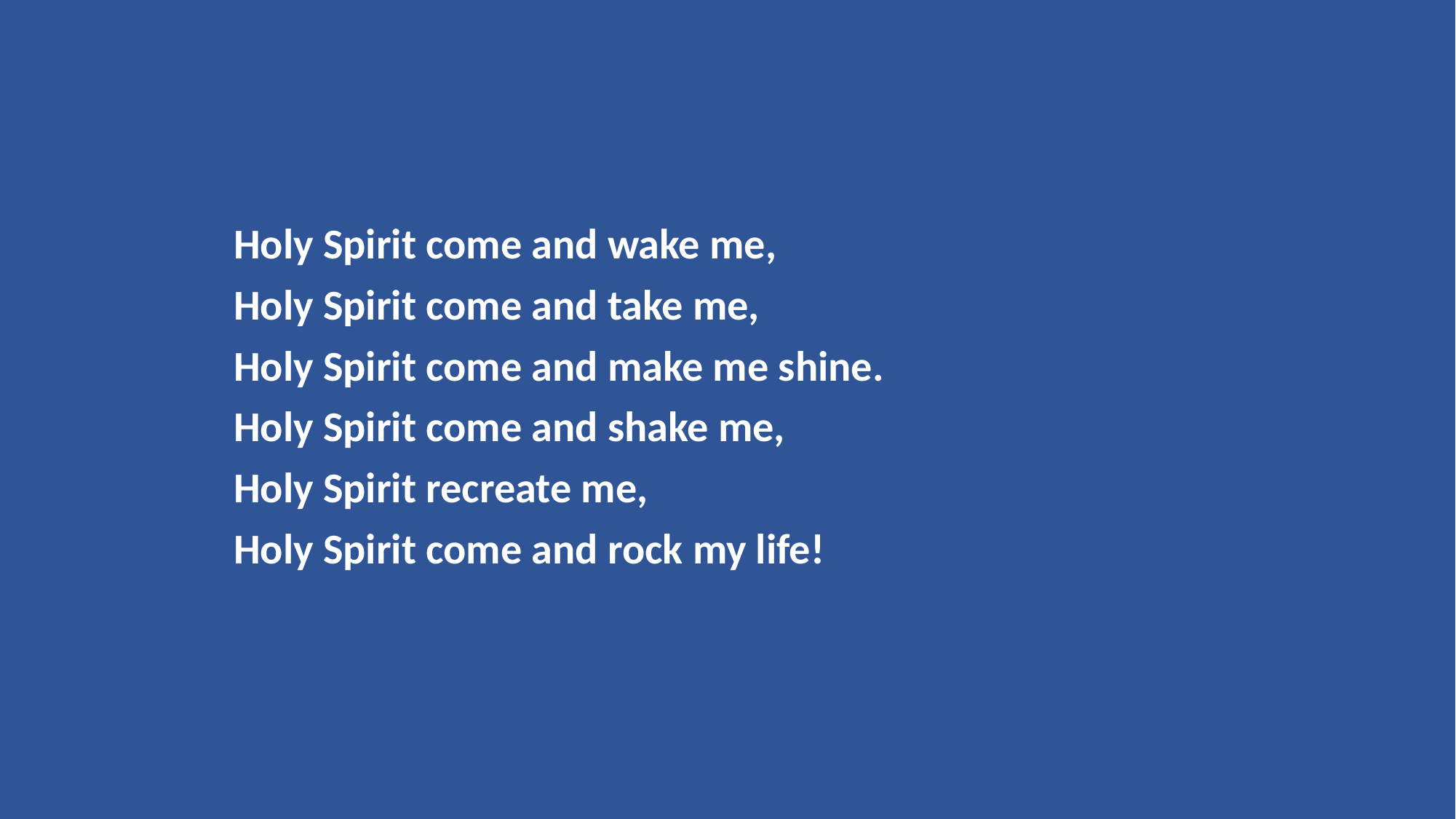

Holy Spirit come and wake me,
Holy Spirit come and take me,
Holy Spirit come and make me shine.
Holy Spirit come and shake me,
Holy Spirit recreate me,
Holy Spirit come and rock my life!